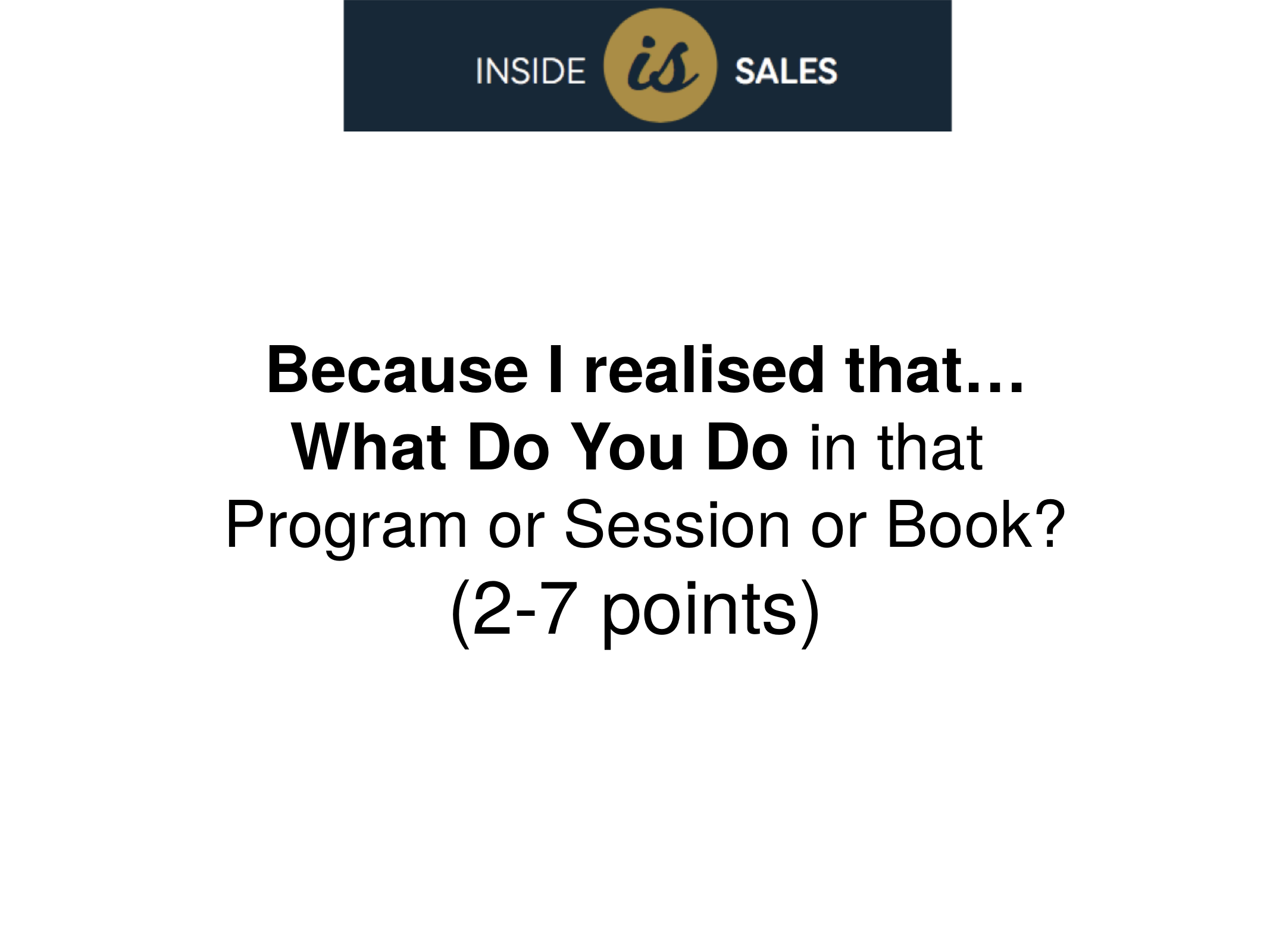

# Because I realised that…
What Do You Do in that
Program or Session or Book?
(2-7 points)